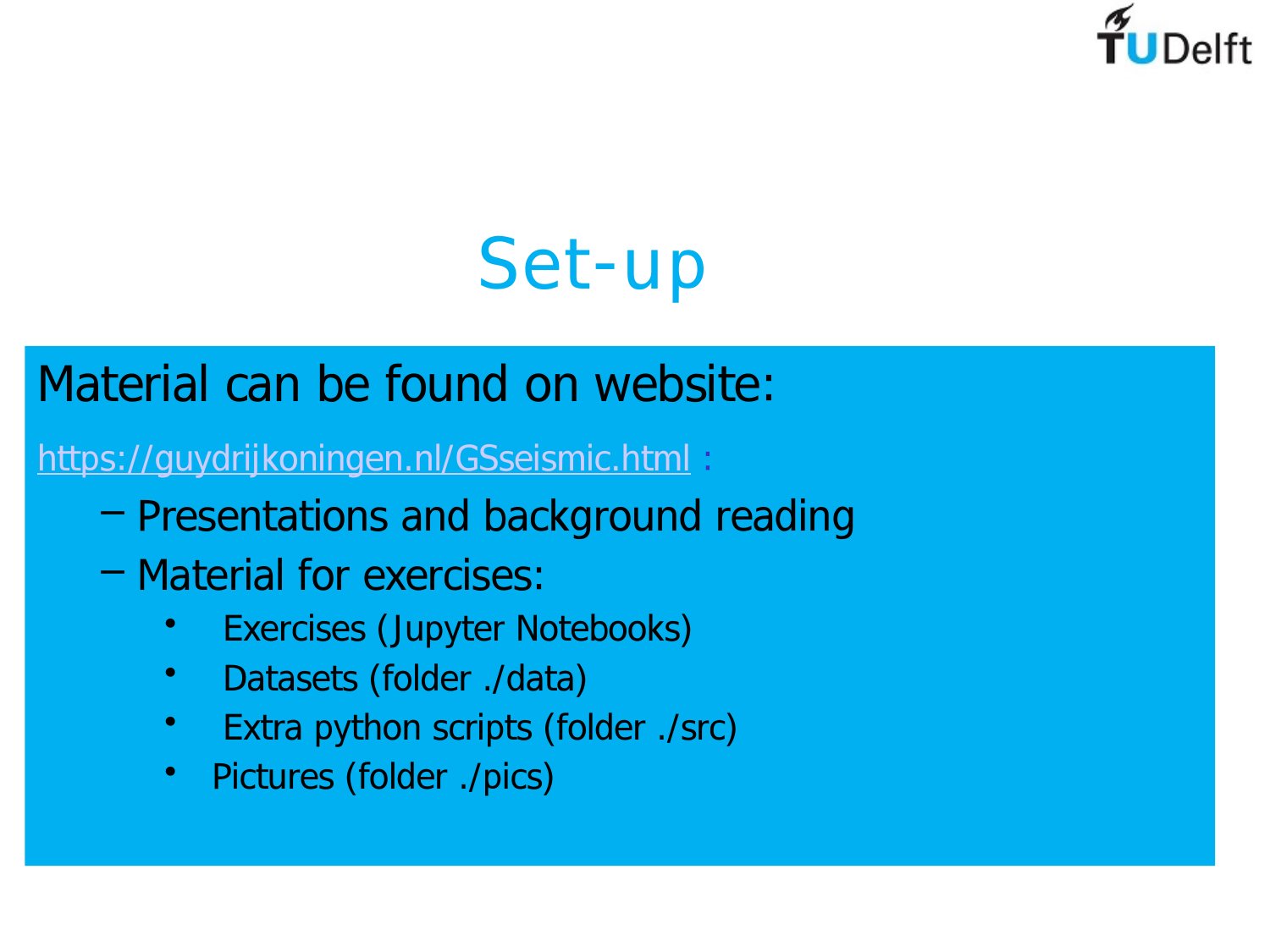

# Set-up
Material can be found on website:
https://guydrijkoningen.nl/GSseismic.html :
 Presentations and background reading
 Material for exercises:
 Exercises (Jupyter Notebooks)
 Datasets (folder ./data)
 Extra python scripts (folder ./src)
Pictures (folder ./pics)